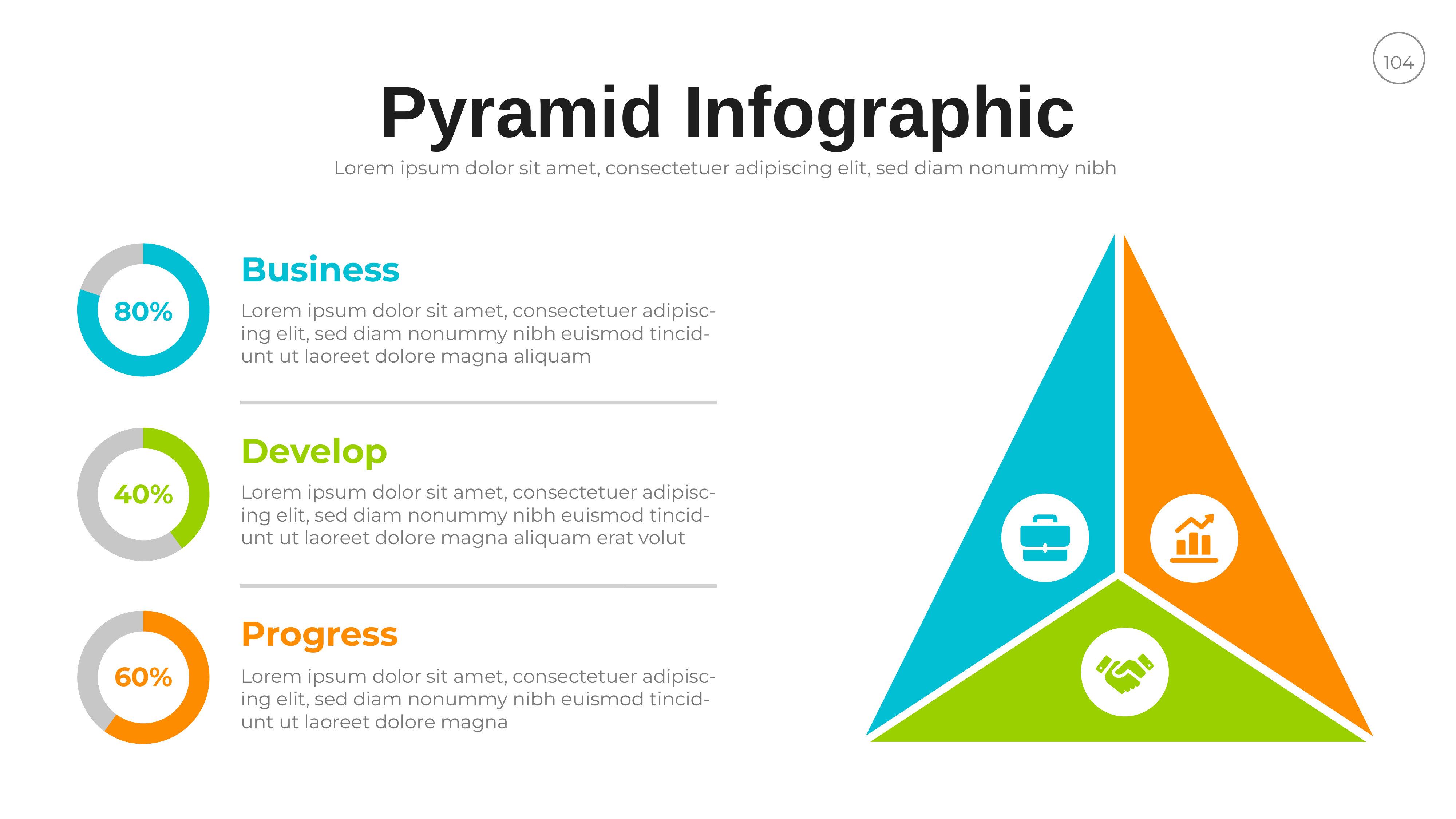

Pyramid Infographic
Lorem ipsum dolor sit amet, consectetuer adipiscing elit, sed diam nonummy nibh

Business

80%
Lorem ipsum dolor sit amet, consectetuer adipisc-ing elit, sed diam nonummy nibh euismod tincid-unt ut laoreet dolore magna aliquam

Develop

40%
Lorem ipsum dolor sit amet, consectetuer adipisc-ing elit, sed diam nonummy nibh euismod tincid-unt ut laoreet dolore magna aliquam erat volut

Progress

60%
Lorem ipsum dolor sit amet, consectetuer adipisc-ing elit, sed diam nonummy nibh euismod tincid-unt ut laoreet dolore magna